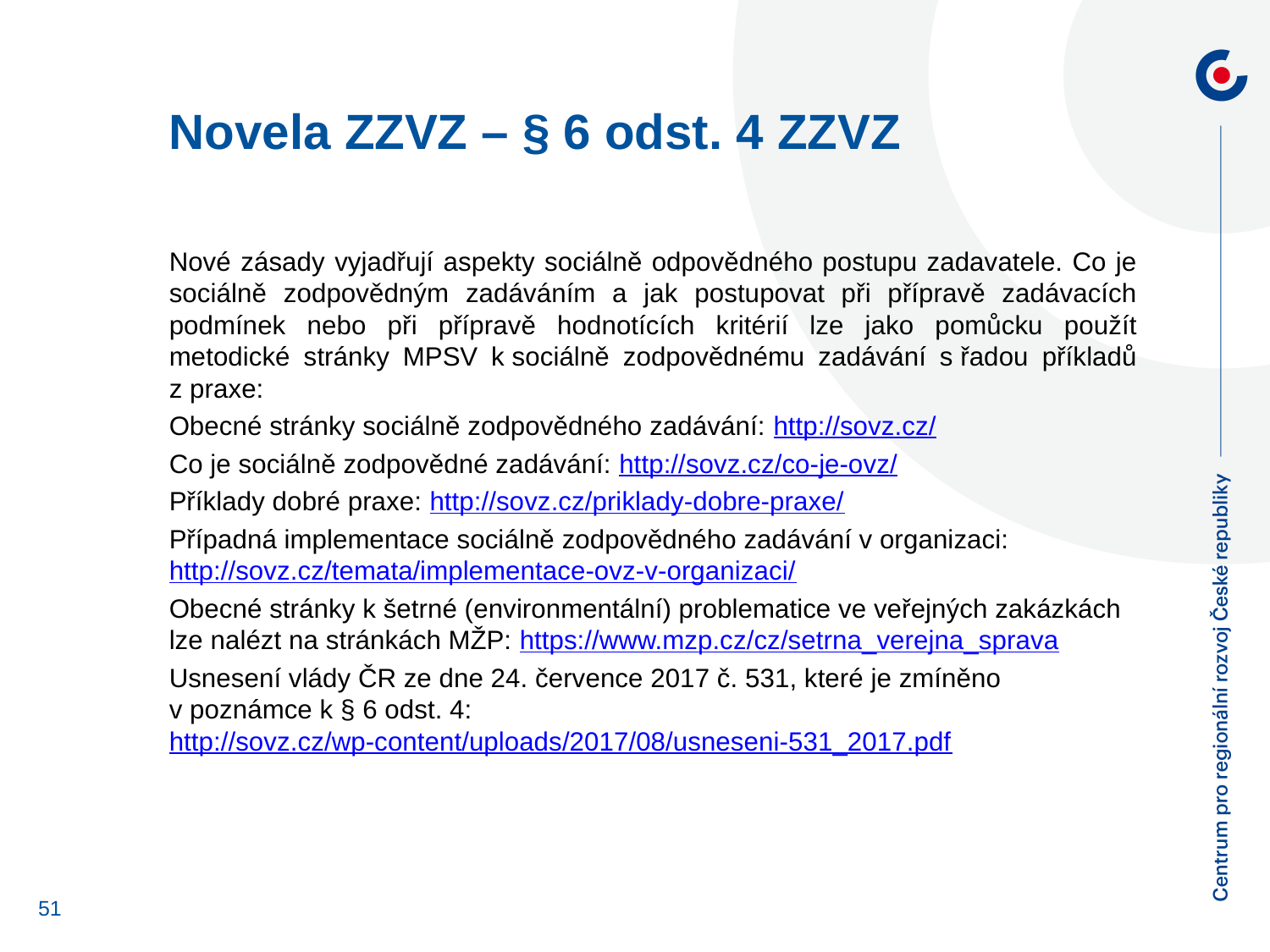

Novela ZZVZ – § 6 odst. 4 ZZVZ
Nové zásady vyjadřují aspekty sociálně odpovědného postupu zadavatele. Co je sociálně zodpovědným zadáváním a jak postupovat při přípravě zadávacích podmínek nebo při přípravě hodnotících kritérií lze jako pomůcku použít metodické stránky MPSV k sociálně zodpovědnému zadávání s řadou příkladů z praxe:
Obecné stránky sociálně zodpovědného zadávání: http://sovz.cz/
Co je sociálně zodpovědné zadávání: http://sovz.cz/co-je-ovz/
Příklady dobré praxe: http://sovz.cz/priklady-dobre-praxe/
Případná implementace sociálně zodpovědného zadávání v organizaci: http://sovz.cz/temata/implementace-ovz-v-organizaci/
Obecné stránky k šetrné (environmentální) problematice ve veřejných zakázkách lze nalézt na stránkách MŽP: https://www.mzp.cz/cz/setrna_verejna_sprava
Usnesení vlády ČR ze dne 24. července 2017 č. 531, které je zmíněno v poznámce k § 6 odst. 4: http://sovz.cz/wp-content/uploads/2017/08/usneseni-531_2017.pdf
51